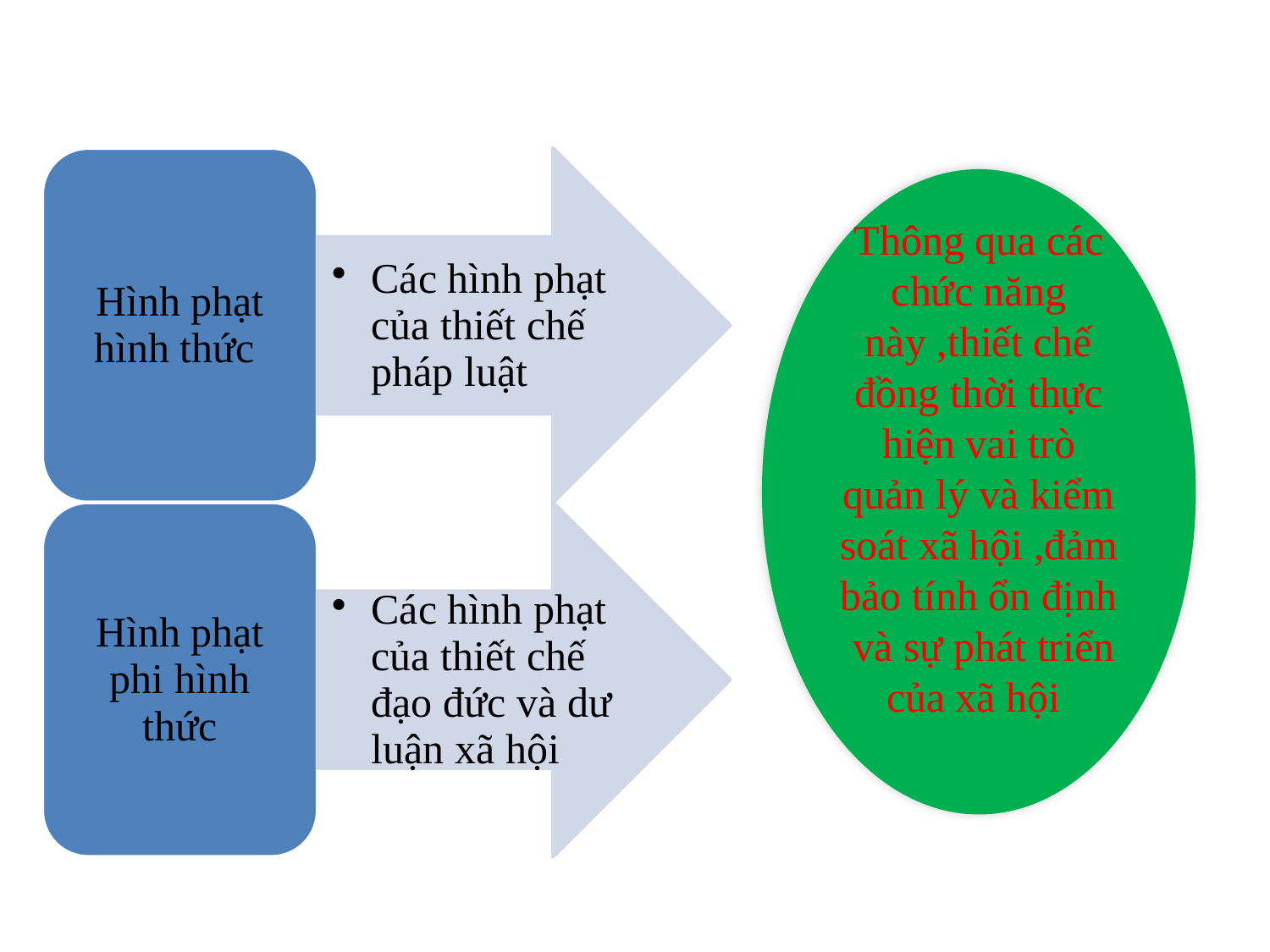

Hình phạt hình thức
Các hình phạt của thiết chế pháp luật
Hình phạt phi hình thức
Các hình phạt của thiết chế đạo đức và dư luận xã hội
Thông qua các chức năng này ,thiết chế đồng thời thực hiện vai trò quản lý và kiểm soát xã hội ,đảm bảo tính ổn định  và sự phát triển của xã hội